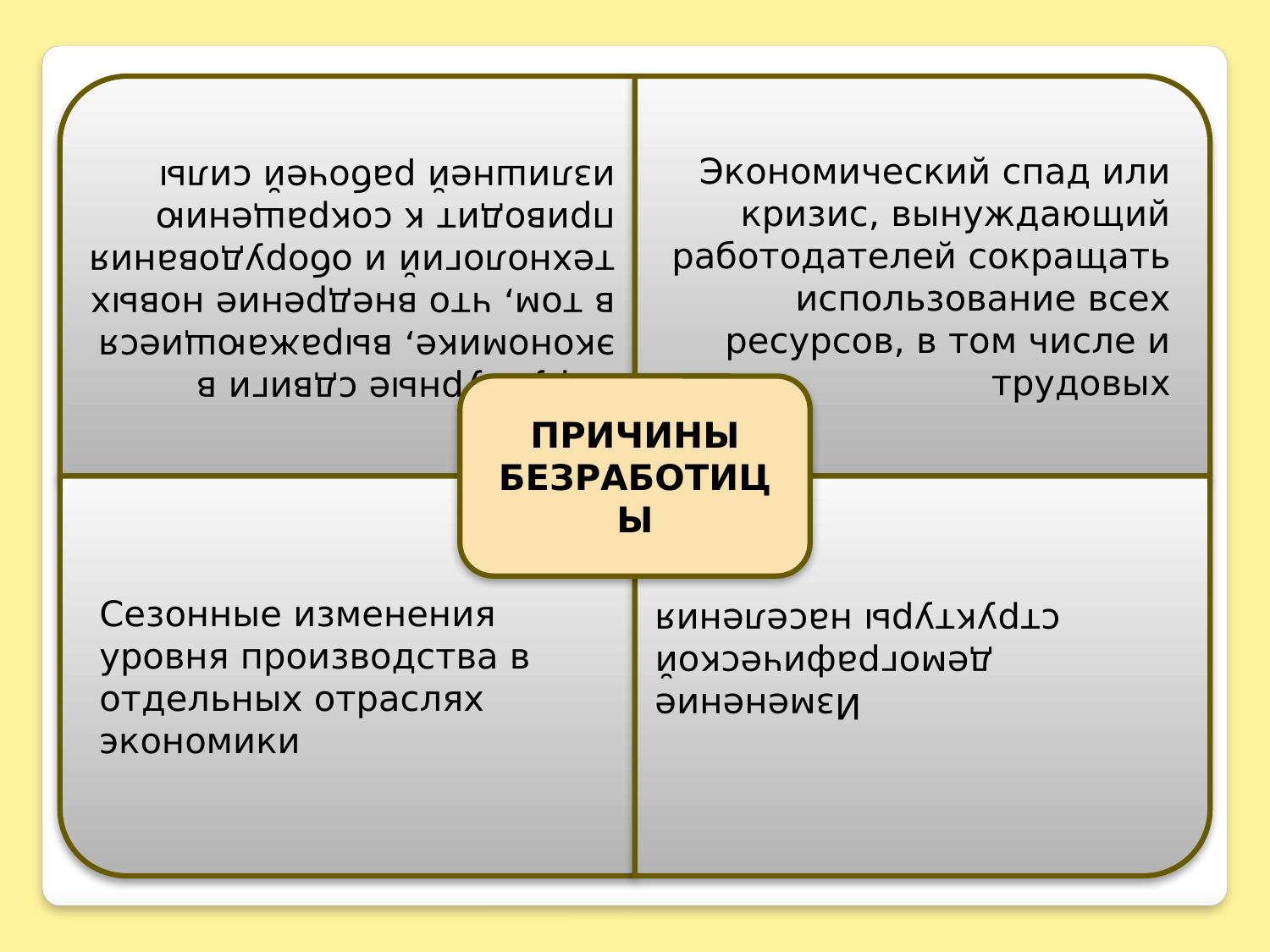

Структурные сдвиги в экономике, выражающиеся в том, что внедрение новых технологий и оборудования приводит к сокращению излишней рабочей силы
Экономический спад или кризис, вынуждающий работодателей сокращать использование всех ресурсов, в том числе и трудовых
Сезонные изменения уровня производства в отдельных отраслях экономики
Изменение демографической структуры населения
ПРИЧИНЫ БЕЗРАБОТИЦЫ